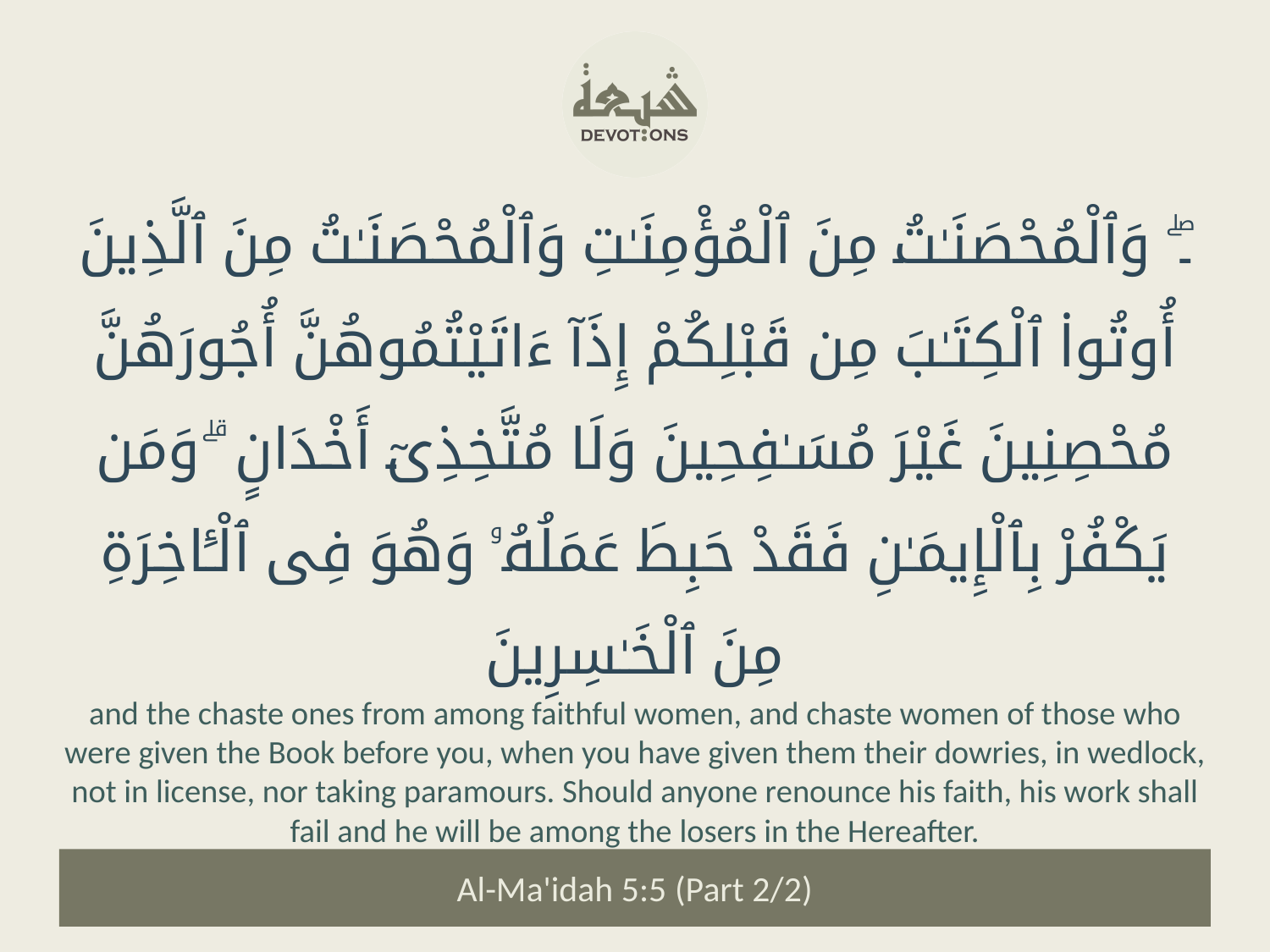

۔ۖ  وَٱلْمُحْصَنَـٰتُ مِنَ ٱلْمُؤْمِنَـٰتِ وَٱلْمُحْصَنَـٰتُ مِنَ ٱلَّذِينَ أُوتُوا۟ ٱلْكِتَـٰبَ مِن قَبْلِكُمْ إِذَآ ءَاتَيْتُمُوهُنَّ أُجُورَهُنَّ مُحْصِنِينَ غَيْرَ مُسَـٰفِحِينَ وَلَا مُتَّخِذِىٓ أَخْدَانٍ ۗ وَمَن يَكْفُرْ بِٱلْإِيمَـٰنِ فَقَدْ حَبِطَ عَمَلُهُۥ وَهُوَ فِى ٱلْـَٔاخِرَةِ مِنَ ٱلْخَـٰسِرِينَ
and the chaste ones from among faithful women, and chaste women of those who were given the Book before you, when you have given them their dowries, in wedlock, not in license, nor taking paramours. Should anyone renounce his faith, his work shall fail and he will be among the losers in the Hereafter.
Al-Ma'idah 5:5 (Part 2/2)